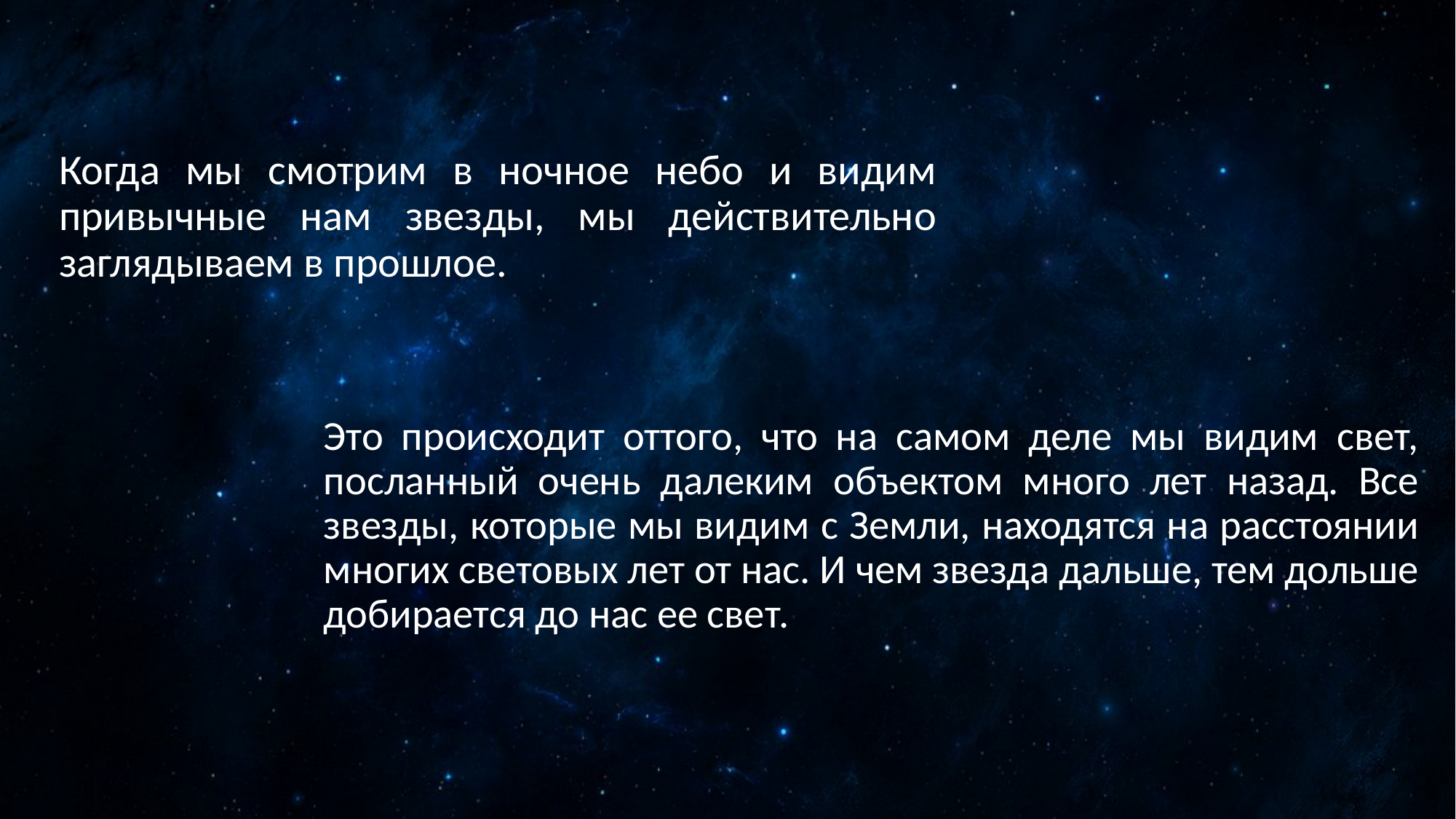

Когда мы смотрим в ночное небо и видим привычные нам звезды, мы действительно заглядываем в прошлое.
Это происходит оттого, что на самом деле мы видим свет, посланный очень далеким объектом много лет назад. Все звезды, которые мы видим с Земли, находятся на расстоянии многих световых лет от нас. И чем звезда дальше, тем дольше добирается до нас ее свет.